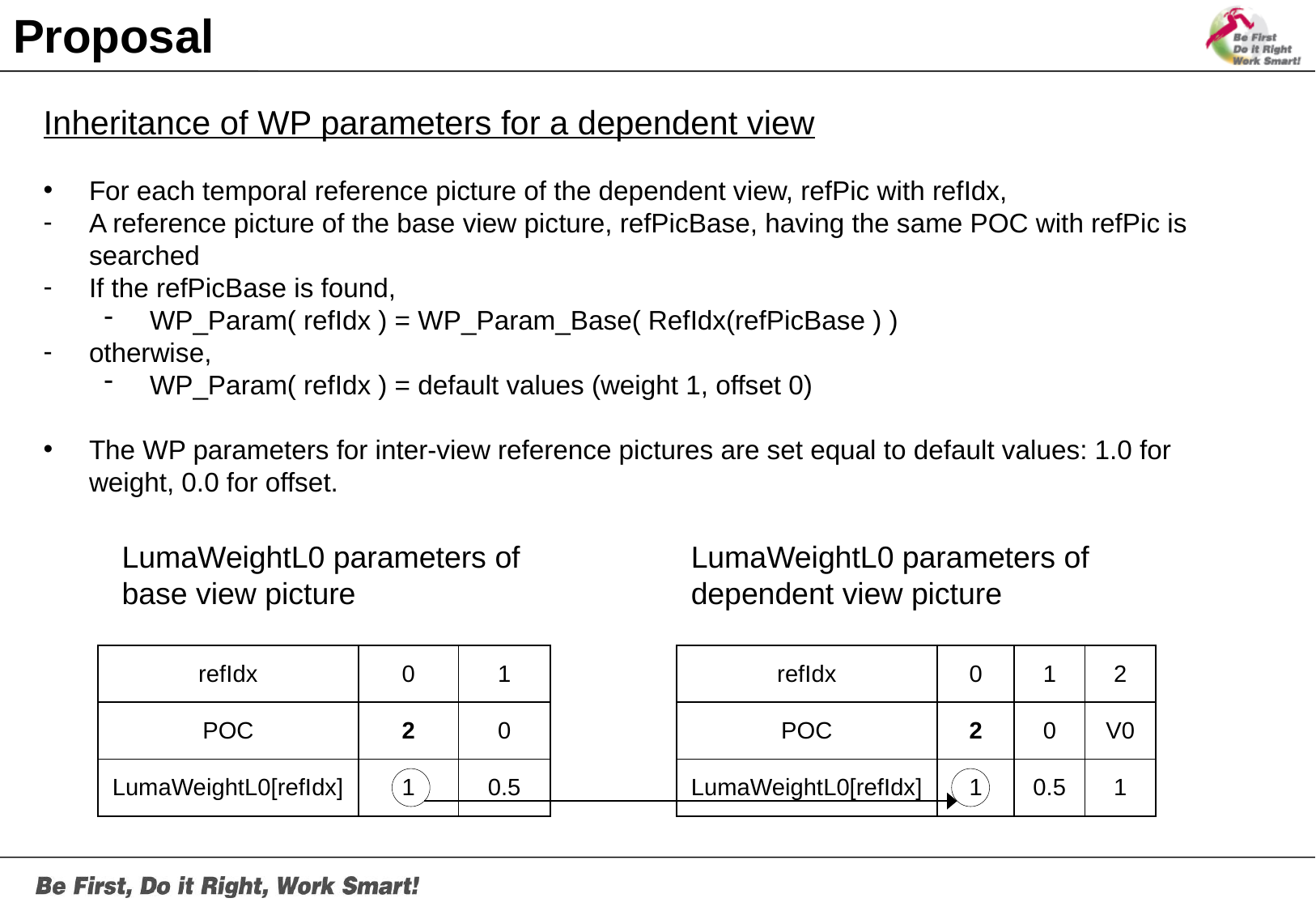

Proposal
Inheritance of WP parameters for a dependent view

For each temporal reference picture of the dependent view, refPic with refIdx,
A reference picture of the base view picture, refPicBase, having the same POC with refPic is searched
If the refPicBase is found,
WP_Param( refIdx ) = WP_Param_Base( RefIdx(refPicBase ) )
otherwise,
WP_Param( refIdx ) = default values (weight 1, offset 0)

The WP parameters for inter-view reference pictures are set equal to default values: 1.0 for weight, 0.0 for offset.
LumaWeightL0 parameters of
base view picture
LumaWeightL0 parameters of
dependent view picture
| refIdx | 0 | 1 |
| --- | --- | --- |
| POC | 2 | 0 |
| LumaWeightL0[refIdx] | 1 | 0.5 |
| refIdx | 0 | 1 | 2 |
| --- | --- | --- | --- |
| POC | 2 | 0 | V0 |
| LumaWeightL0[refIdx] | 1 | 0.5 | 1 |